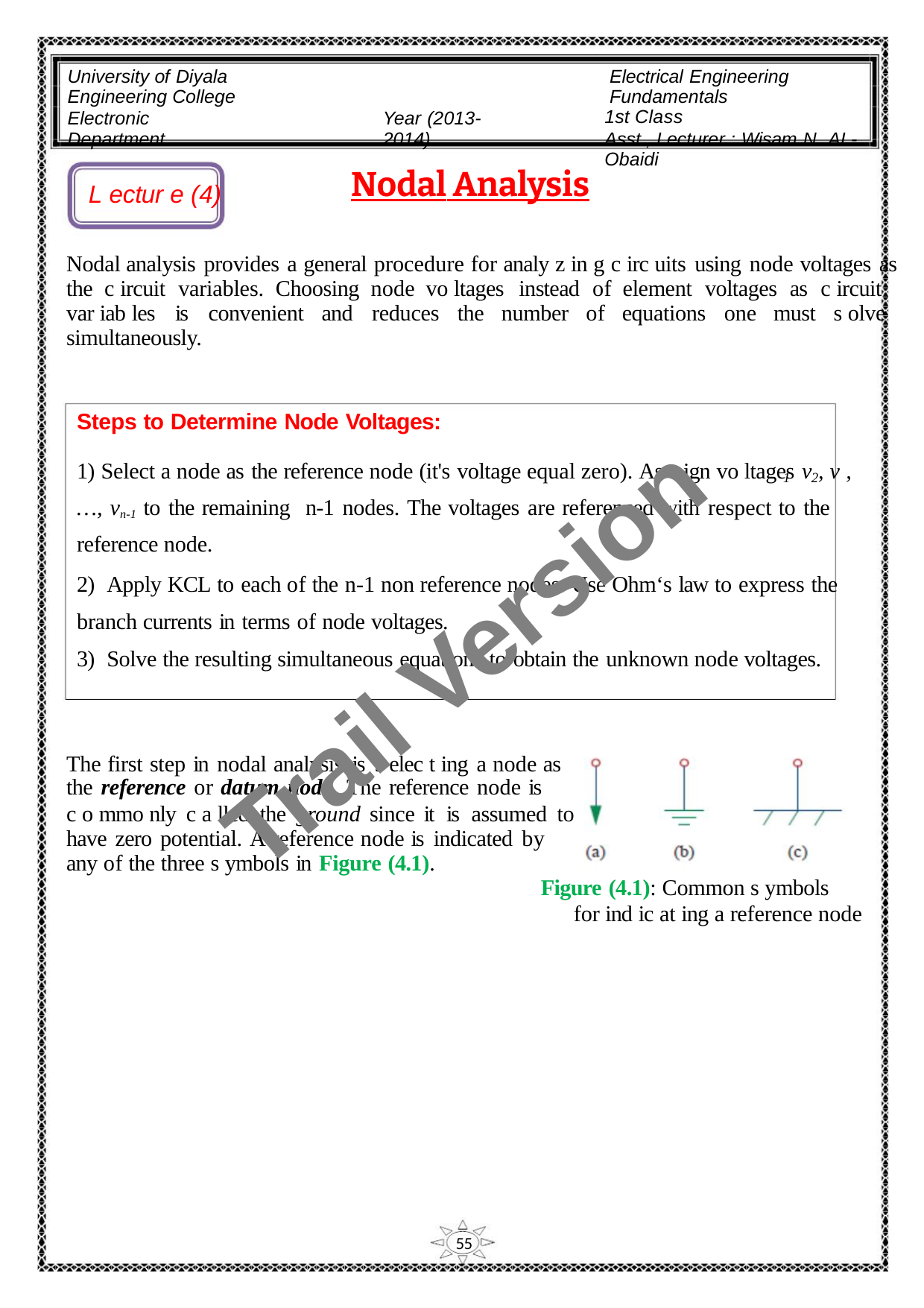

University of Diyala
Engineering College
Electronic Department
Electrical Engineering Fundamentals
1st Class
Asst., Lecturer : Wisam N. AL-Obaidi
Year (2013-2014)
Nodal Analysis
L ectur e (4)
Nodal analysis provides a general procedure for analy z in g c irc uits using node voltages as
the c ircuit variables. Choosing node vo ltages instead of element voltages as c ircuit
var iab les is convenient and reduces the number of equations one must s olve
simultaneously.
Steps to Determine Node Voltages:
1) Select a node as the reference node (it's voltage equal zero). As s ign vo ltages v , v ,
1
2
…, vn-1 to the remaining n-1 nodes. The voltages are referenced with respect to the
reference node.
2) Apply KCL to each of the n-1 non reference nodes. Use Ohm‘s law to express the
branch currents in terms of node voltages.
Trail Version
Trail Version
Trail Version
Trail Version
Trail Version
Trail Version
Trail Version
Trail Version
Trail Version
Trail Version
Trail Version
Trail Version
Trail Version
3) Solve the resulting simultaneous equations to obtain the unknown node voltages.
The first step in nodal analysis is s elec t ing a node as
the reference or datum node. The reference node is
c o mmo nly c a lled the ground since it is assumed to
have zero potential. A reference node is indicated by
any of the three s ymbols in Figure (4.1).
Figure (4.1): Common s ymbols
for ind ic at ing a reference node
55